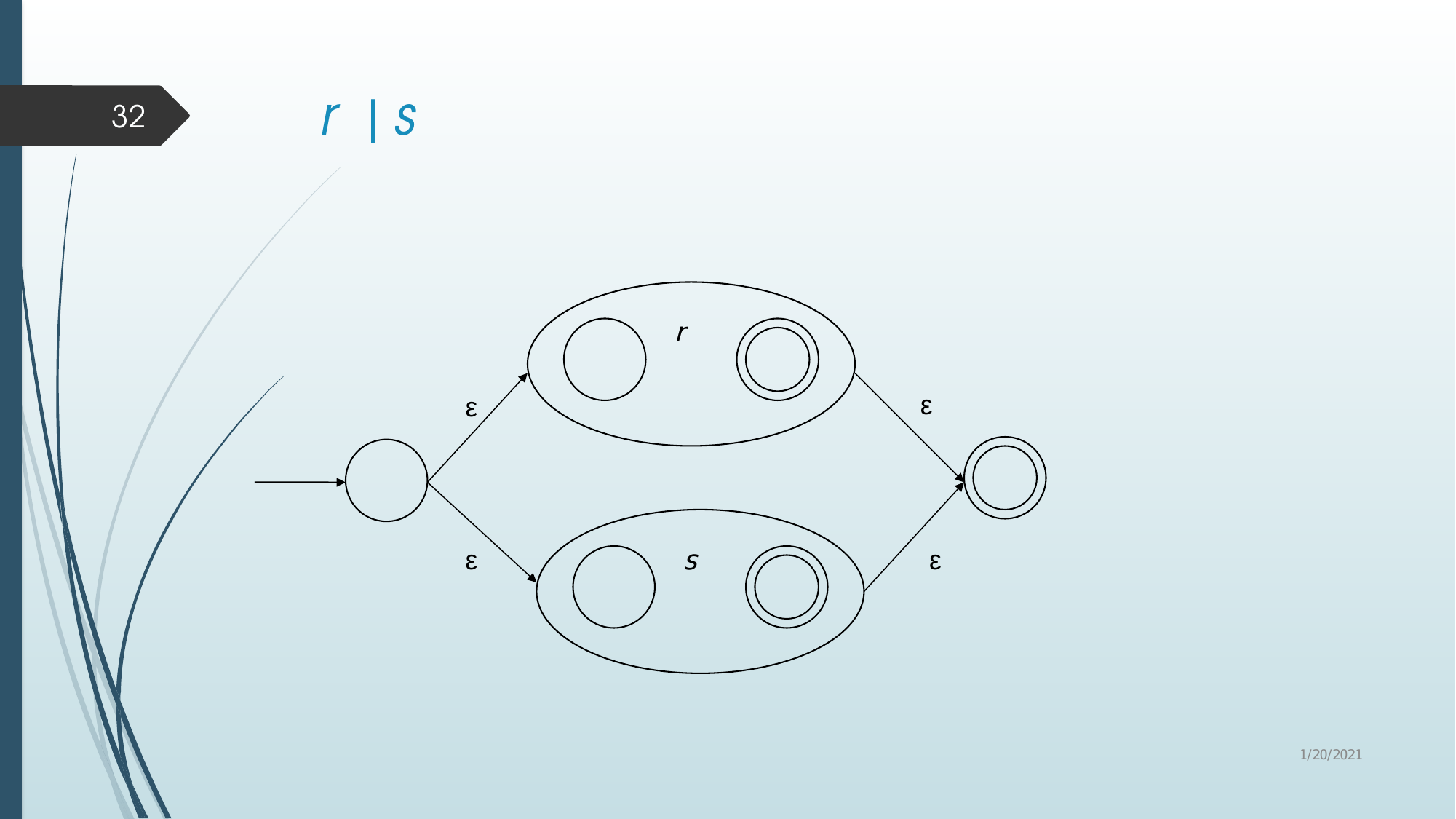

# r  | s
32

r

ε
ε

ε
s
ε

1/20/2021